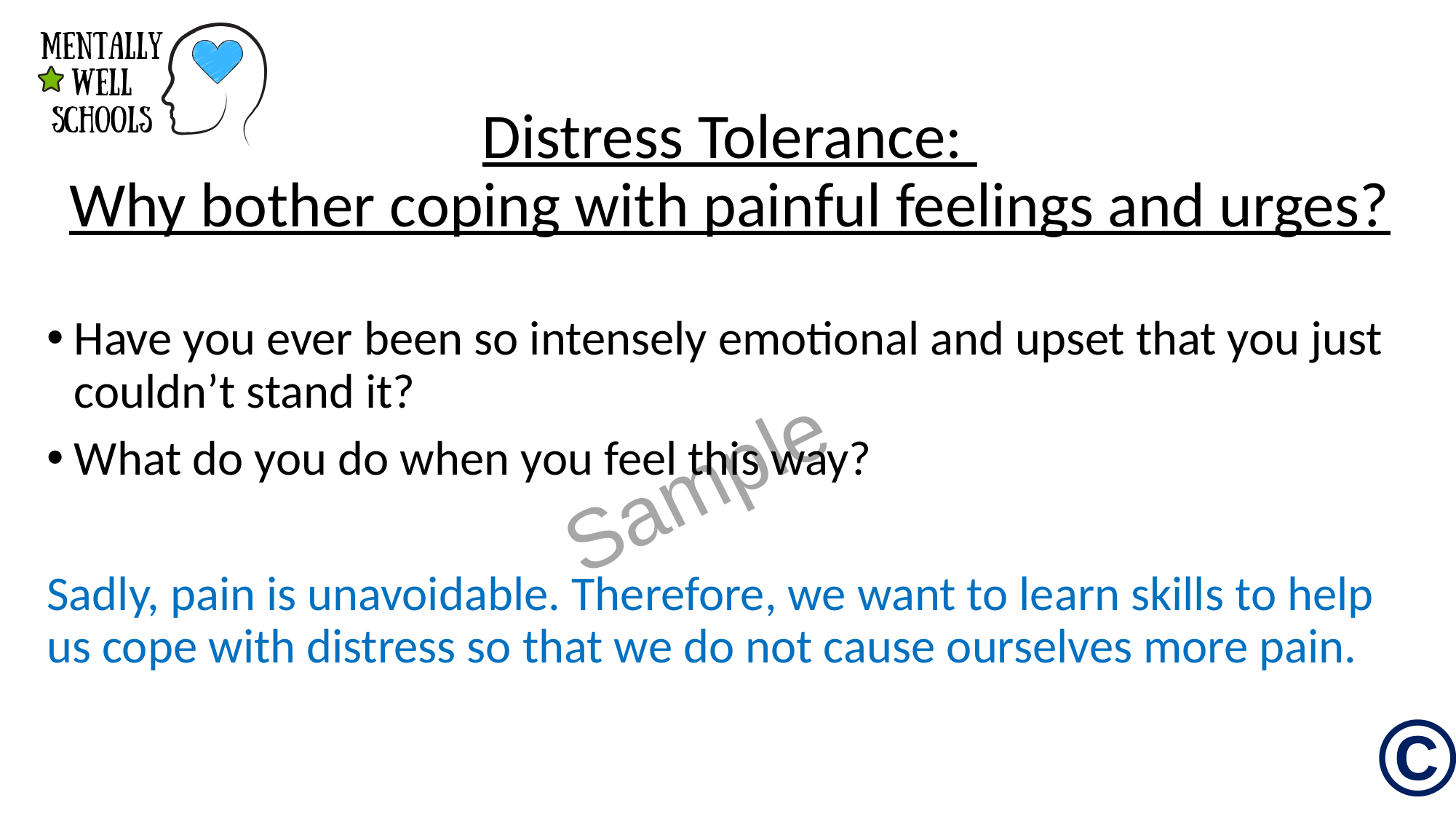

# Distress Tolerance: Why bother coping with painful feelings and urges?
Have you ever been so intensely emotional and upset that you just couldn’t stand it?
What do you do when you feel this way?

Sadly, pain is unavoidable. Therefore, we want to learn skills to help us cope with distress so that we do not cause ourselves more pain.